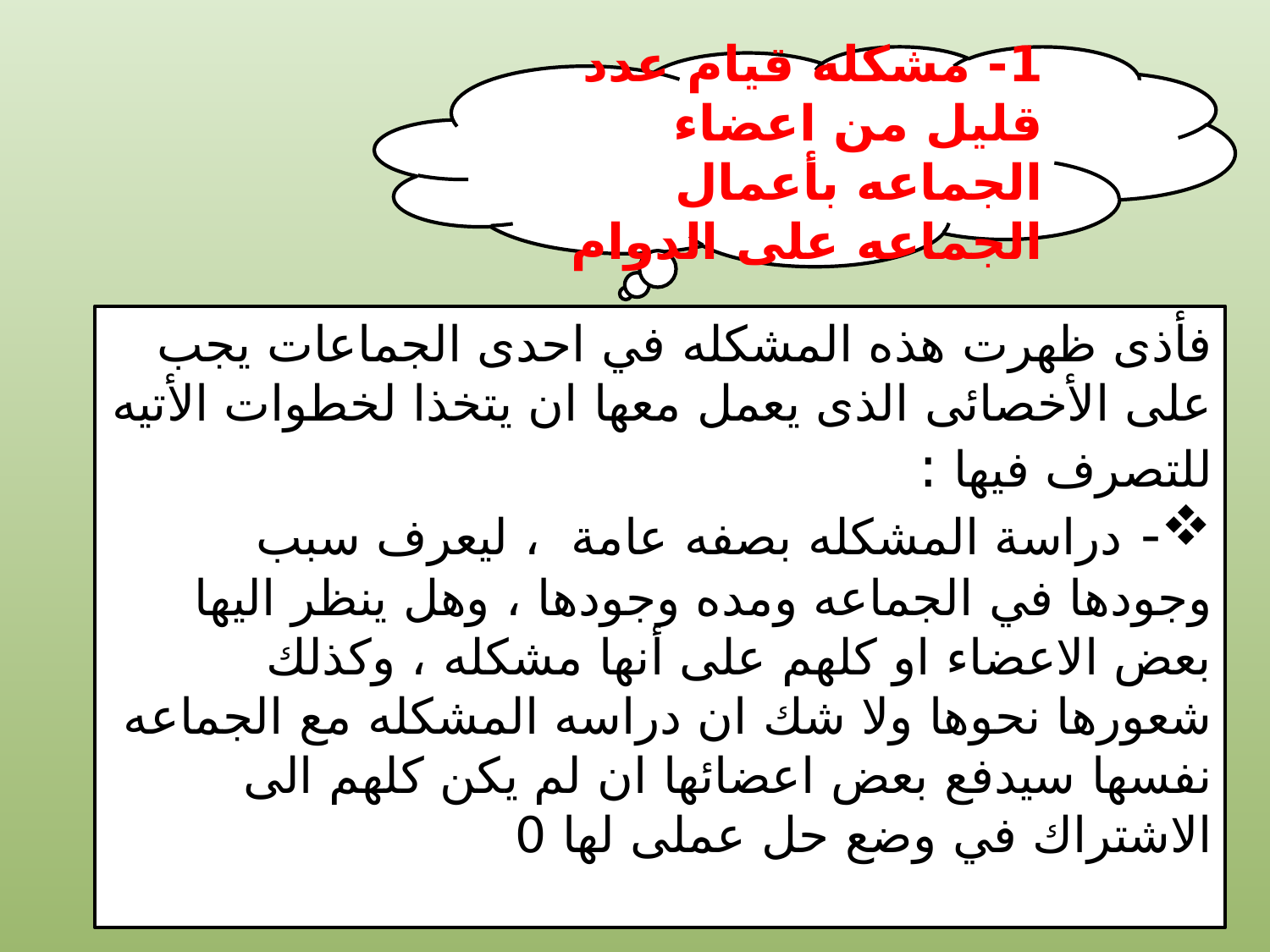

1- مشكله قيام عدد قليل من اعضاء الجماعه بأعمال الجماعه على الدوام
فأذى ظهرت هذه المشكله في احدى الجماعات يجب على الأخصائى الذى يعمل معها ان يتخذا لخطوات الأتيه للتصرف فيها :
- دراسة المشكله بصفه عامة  ، ليعرف سبب وجودها في الجماعه ومده وجودها ، وهل ينظر اليها بعض الاعضاء او كلهم على أنها مشكله ، وكذلك شعورها نحوها ولا شك ان دراسه المشكله مع الجماعه نفسها سيدفع بعض اعضائها ان لم يكن كلهم الى الاشتراك في وضع حل عملى لها 0